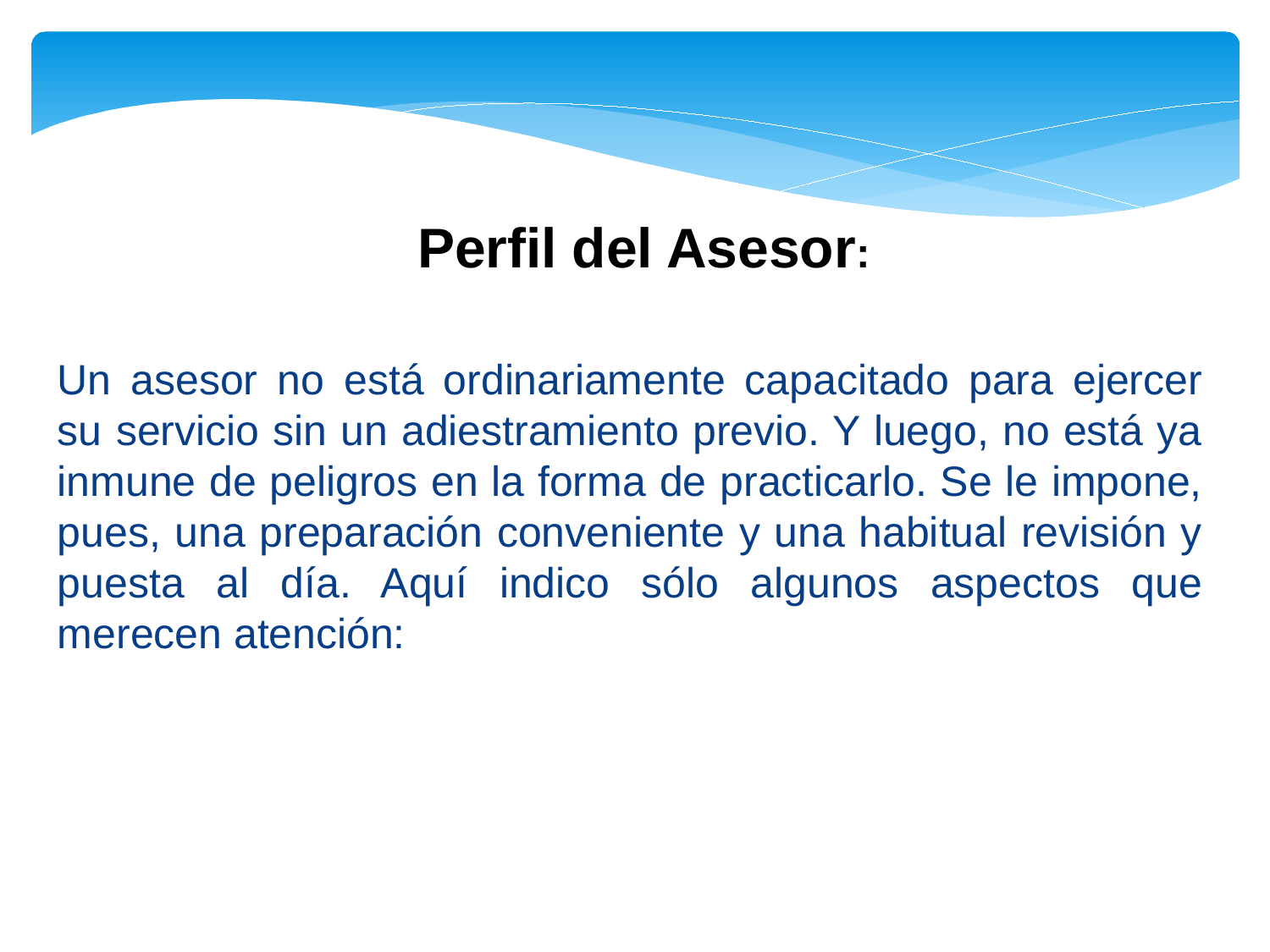

Perfil del Asesor:
Un asesor no está ordinariamente capacitado para ejercer su servicio sin un adiestramiento previo. Y luego, no está ya inmune de peligros en la forma de practicarlo. Se le impone, pues, una preparación conveniente y una habitual revisión y puesta al día. Aquí indico sólo algunos aspectos que merecen atención: